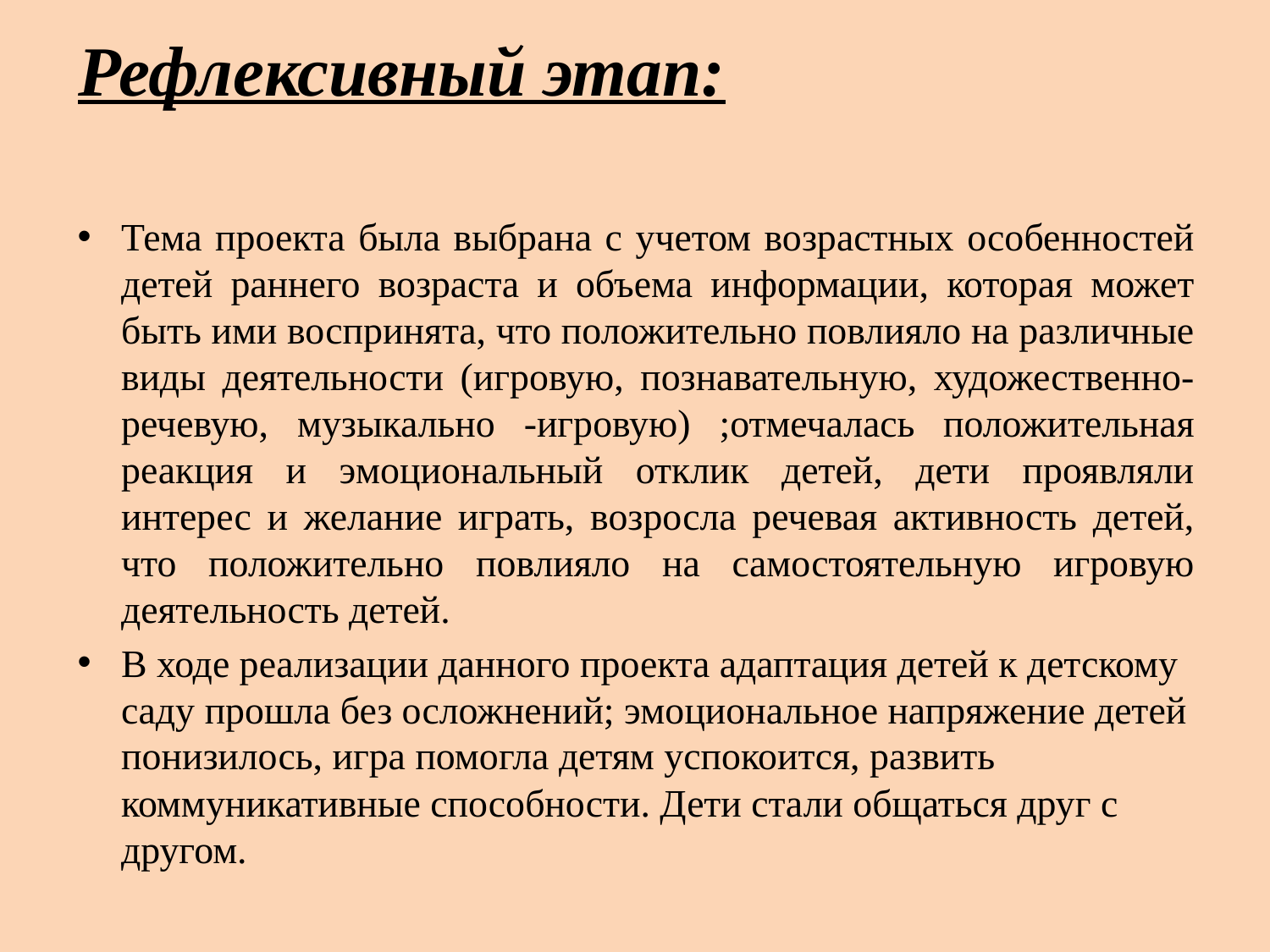

# Рефлексивный этап:
Тема проекта была выбрана с учетом возрастных особенностей детей раннего возраста и объема информации, которая может быть ими воспринята, что положительно повлияло на различные виды деятельности (игровую, познавательную, художественно-речевую, музыкально -игровую) ;отмечалась положительная реакция и эмоциональный отклик детей, дети проявляли интерес и желание играть, возросла речевая активность детей, что положительно повлияло на самостоятельную игровую деятельность детей.
В ходе реализации данного проекта адаптация детей к детскому саду прошла без осложнений; эмоциональное напряжение детей понизилось, игра помогла детям успокоится, развить коммуникативные способности. Дети стали общаться друг с другом.